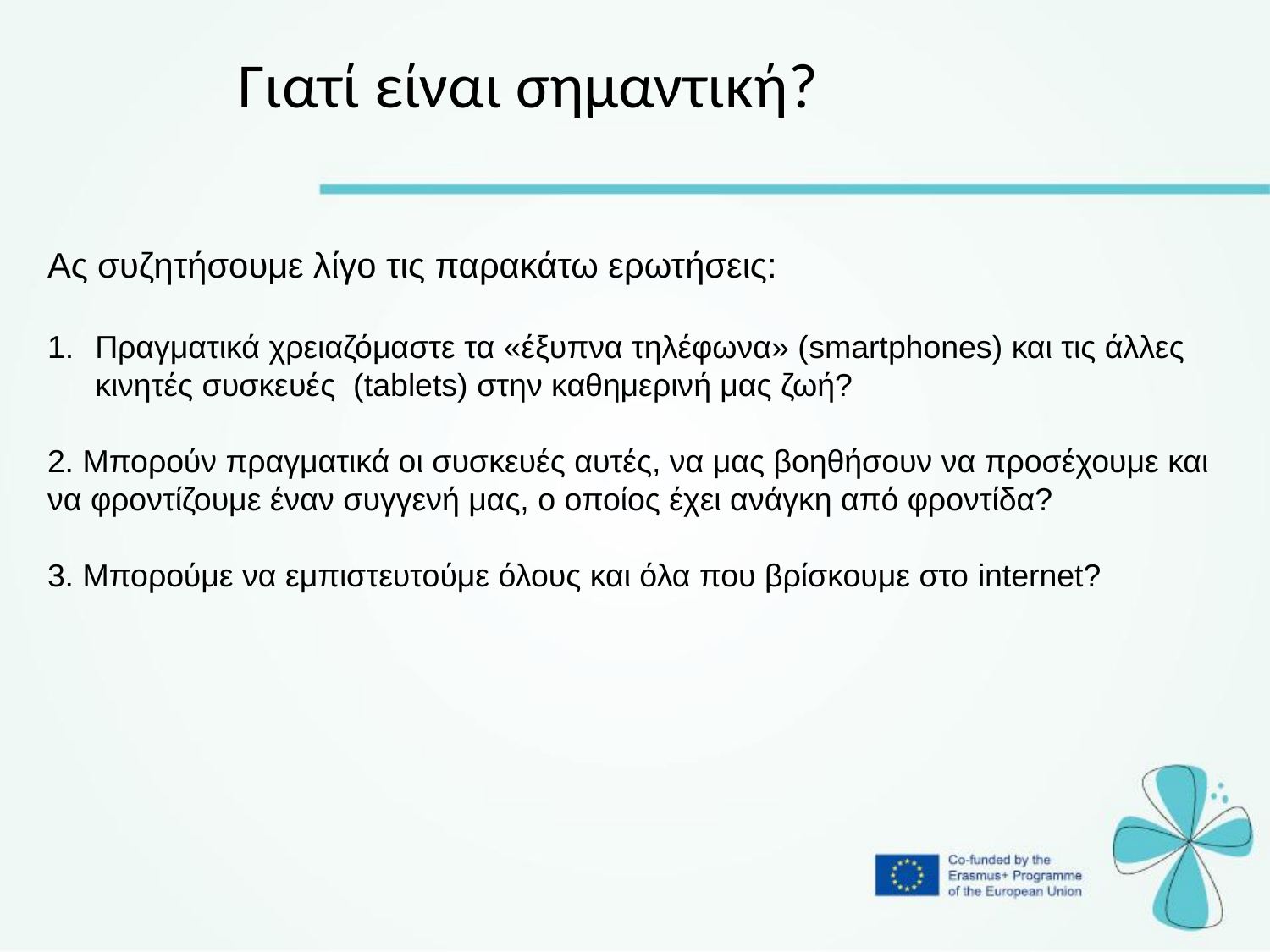

Γιατί είναι σημαντική?
Ας συζητήσουμε λίγο τις παρακάτω ερωτήσεις:

Πραγματικά χρειαζόμαστε τα «έξυπνα τηλέφωνα» (smartphones) και τις άλλες κινητές συσκευές  (tablets) στην καθημερινή μας ζωή?

2. Μπορούν πραγματικά οι συσκευές αυτές, να μας βοηθήσουν να προσέχουμε και να φροντίζουμε έναν συγγενή μας, ο οποίος έχει ανάγκη από φροντίδα?

3. Μπορούμε να εμπιστευτούμε όλους και όλα που βρίσκουμε στο internet?